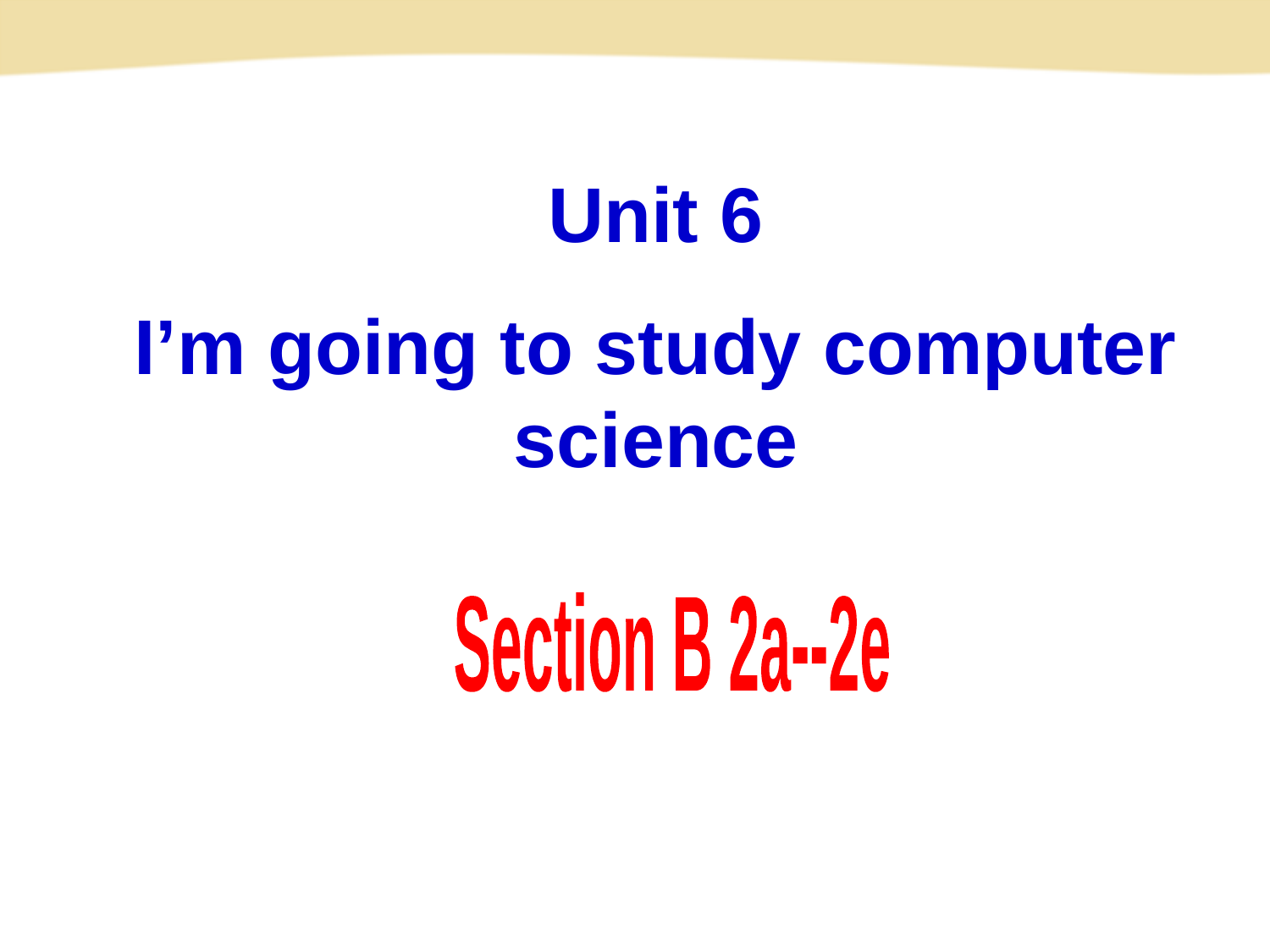

Unit 6
I’m going to study computer science
Section B 2a--2e